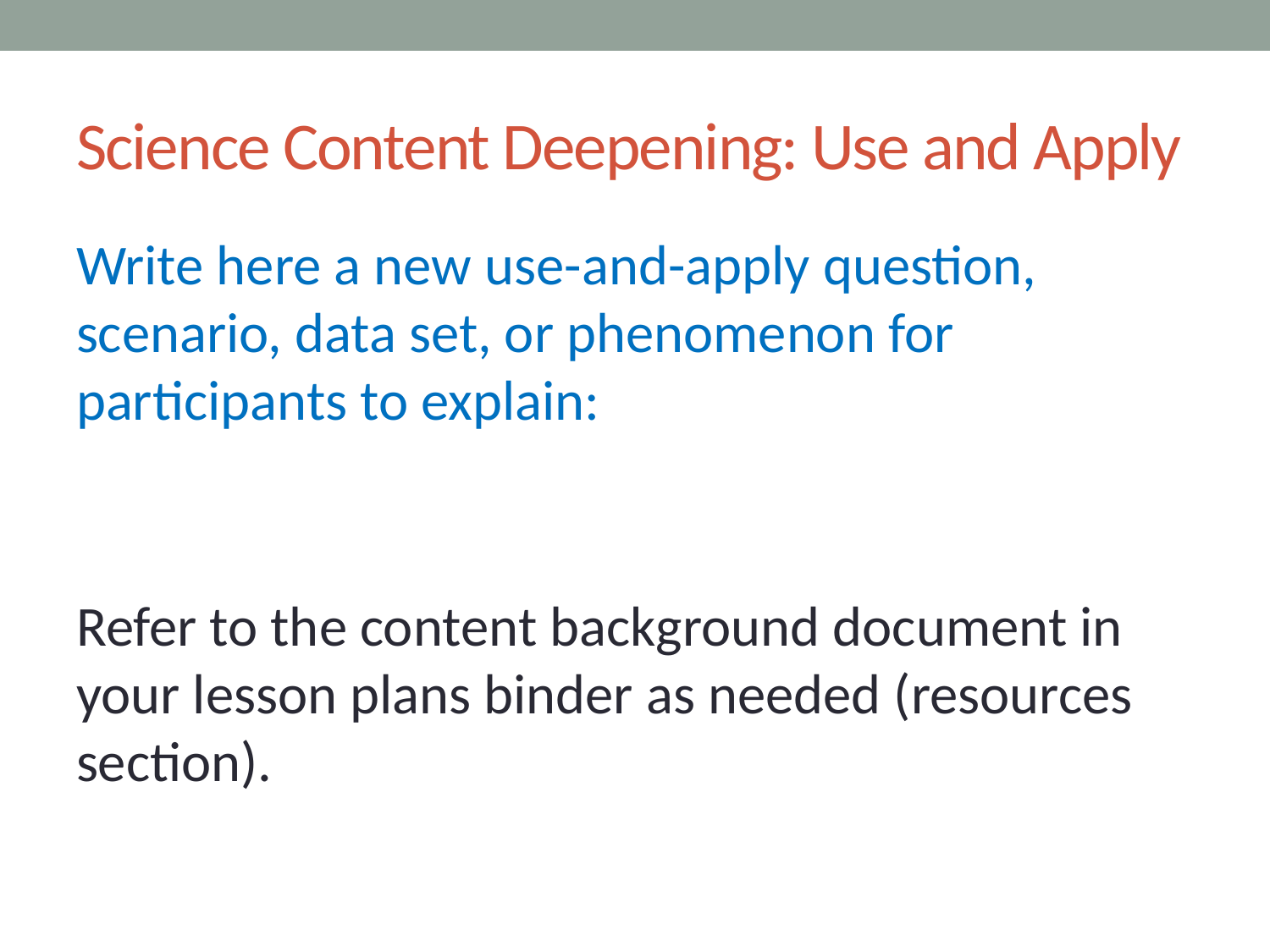

# Science Content Deepening: Use and Apply
Write here a new use-and-apply question, scenario, data set, or phenomenon for participants to explain:
Refer to the content background document in your lesson plans binder as needed (resources section).